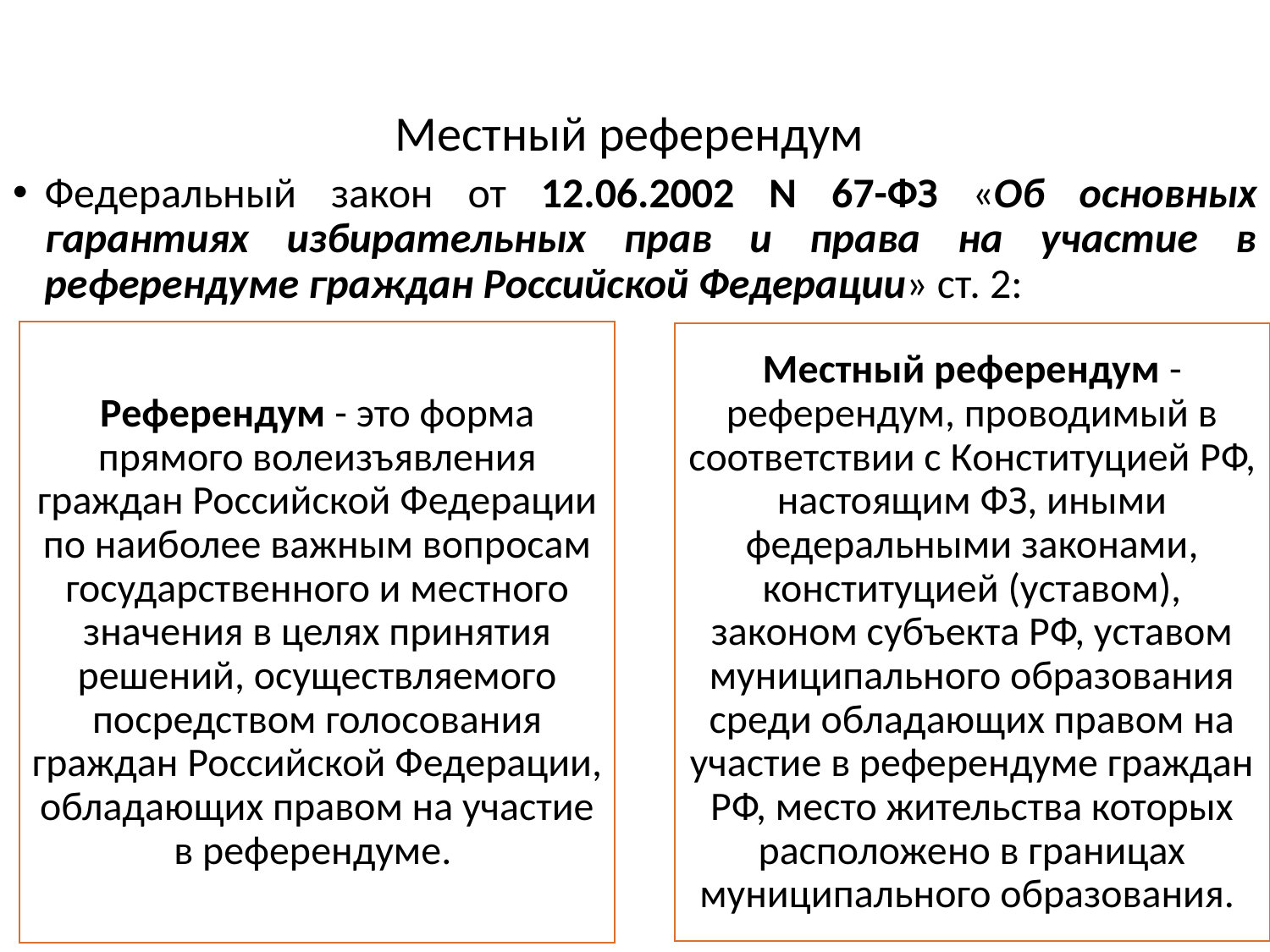

# Местный референдум
Федеральный закон от 12.06.2002 N 67-ФЗ «Об основных гарантиях избирательных прав и права на участие в референдуме граждан Российской Федерации» ст. 2:
Референдум - это форма прямого волеизъявления граждан Российской Федерации по наиболее важным вопросам государственного и местного значения в целях принятия решений, осуществляемого посредством голосования граждан Российской Федерации, обладающих правом на участие в референдуме.
Местный референдум - референдум, проводимый в соответствии с Конституцией РФ, настоящим ФЗ, иными федеральными законами, конституцией (уставом), законом субъекта РФ, уставом муниципального образования среди обладающих правом на участие в референдуме граждан РФ, место жительства которых расположено в границах муниципального образования.